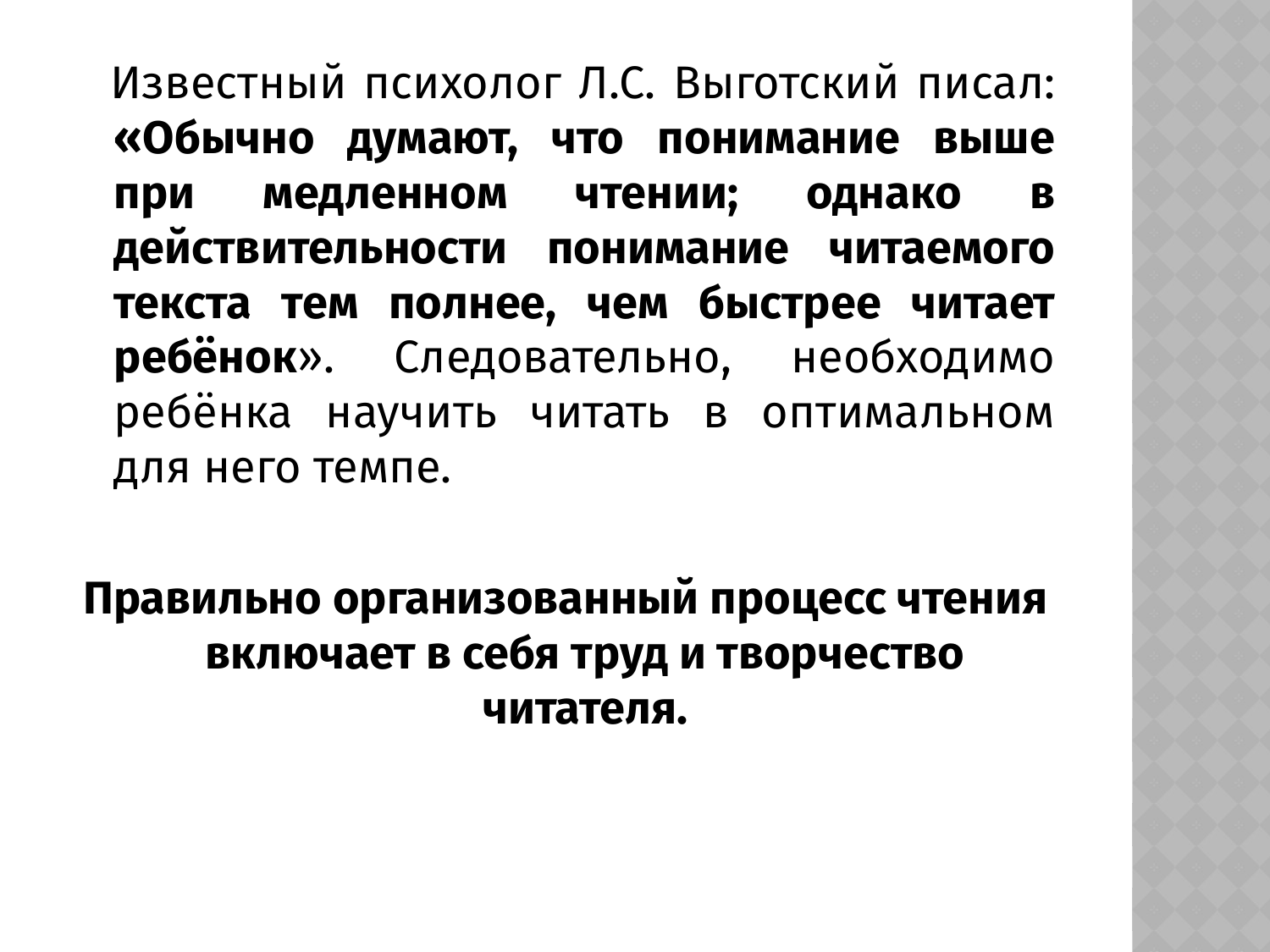

#
  Известный психолог Л.С. Выготский писал: «Обычно думают, что понимание выше при медленном чтении; однако в действительности понимание читаемого текста тем полнее, чем быстрее читает ребёнок». Следовательно, необходимо ребёнка научить читать в оптимальном для него темпе.

Правильно организованный процесс чтения включает в себя труд и творчество читателя.